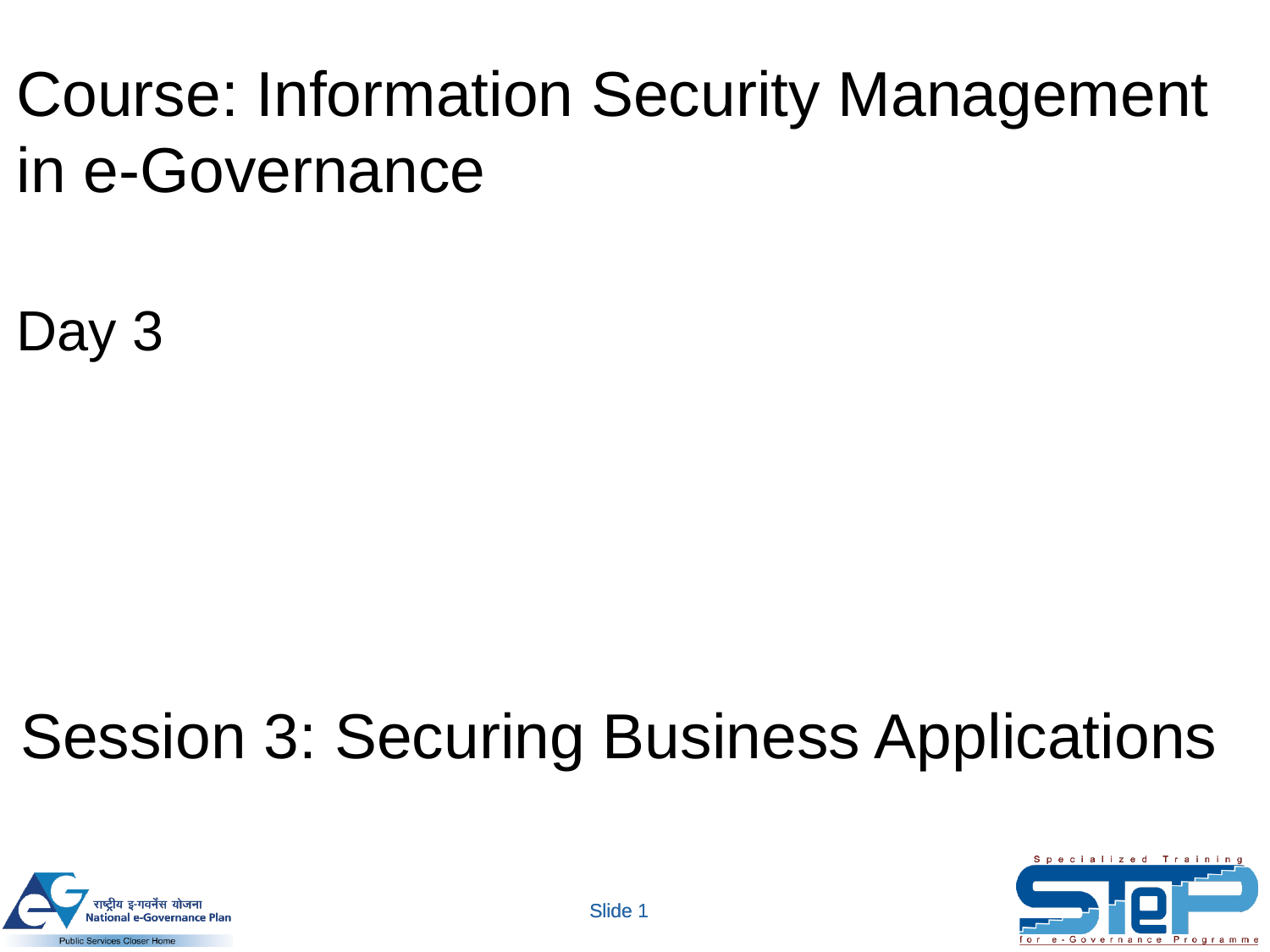

Course: Information Security Management in e-Governance

Day 3
Session 3: Securing Business Applications